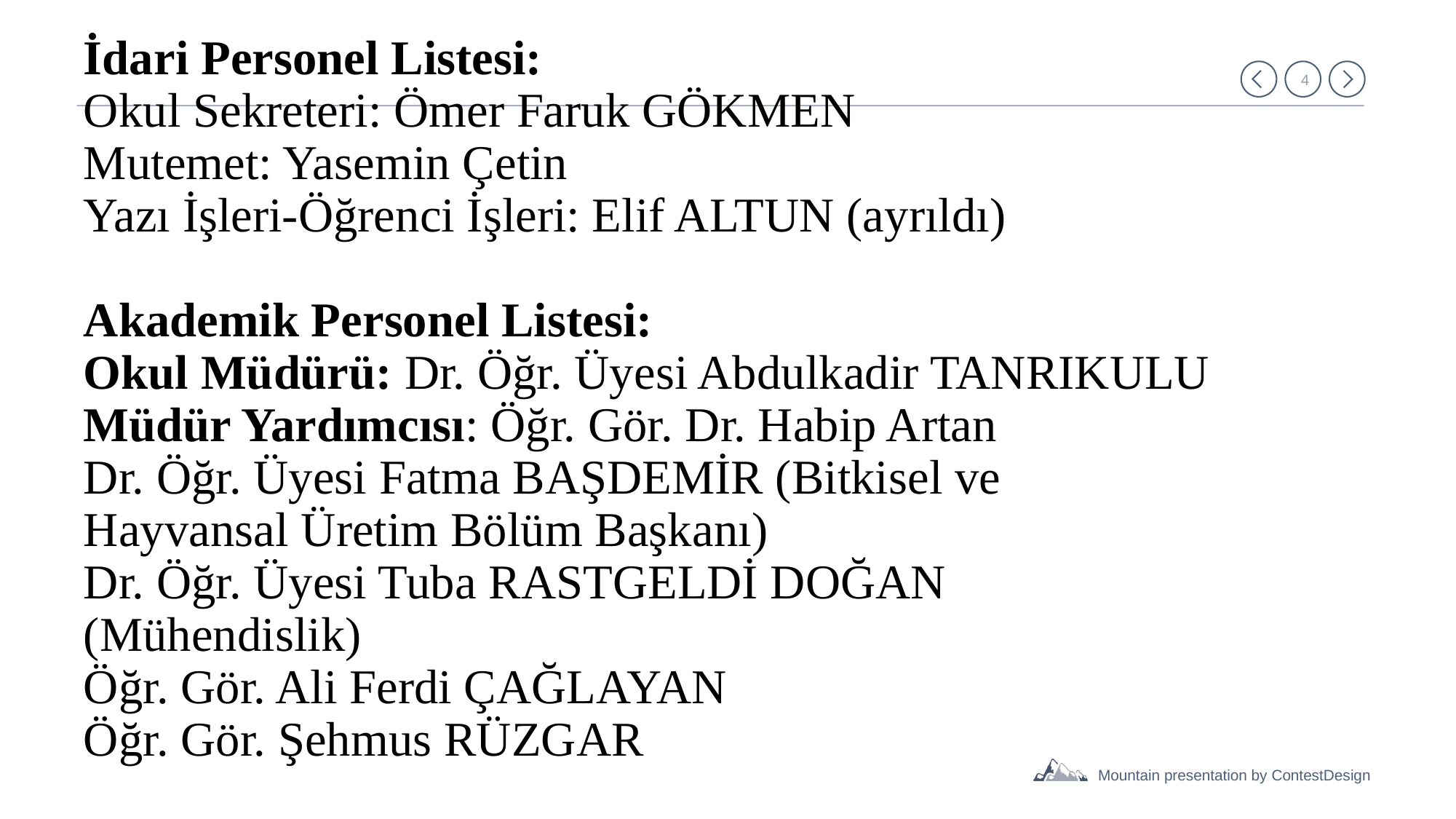

# İdari Personel Listesi: Okul Sekreteri: Ömer Faruk GÖKMEN Mutemet: Yasemin Çetin Yazı İşleri-Öğrenci İşleri: Elif ALTUN (ayrıldı) Akademik Personel Listesi: Okul Müdürü: Dr. Öğr. Üyesi Abdulkadir TANRIKULU Müdür Yardımcısı: Öğr. Gör. Dr. Habip Artan Dr. Öğr. Üyesi Fatma BAŞDEMİR (Bitkisel ve Hayvansal Üretim Bölüm Başkanı) Dr. Öğr. Üyesi Tuba RASTGELDİ DOĞAN (Mühendislik) Öğr. Gör. Ali Ferdi ÇAĞLAYAN Öğr. Gör. Şehmus RÜZGAR
4